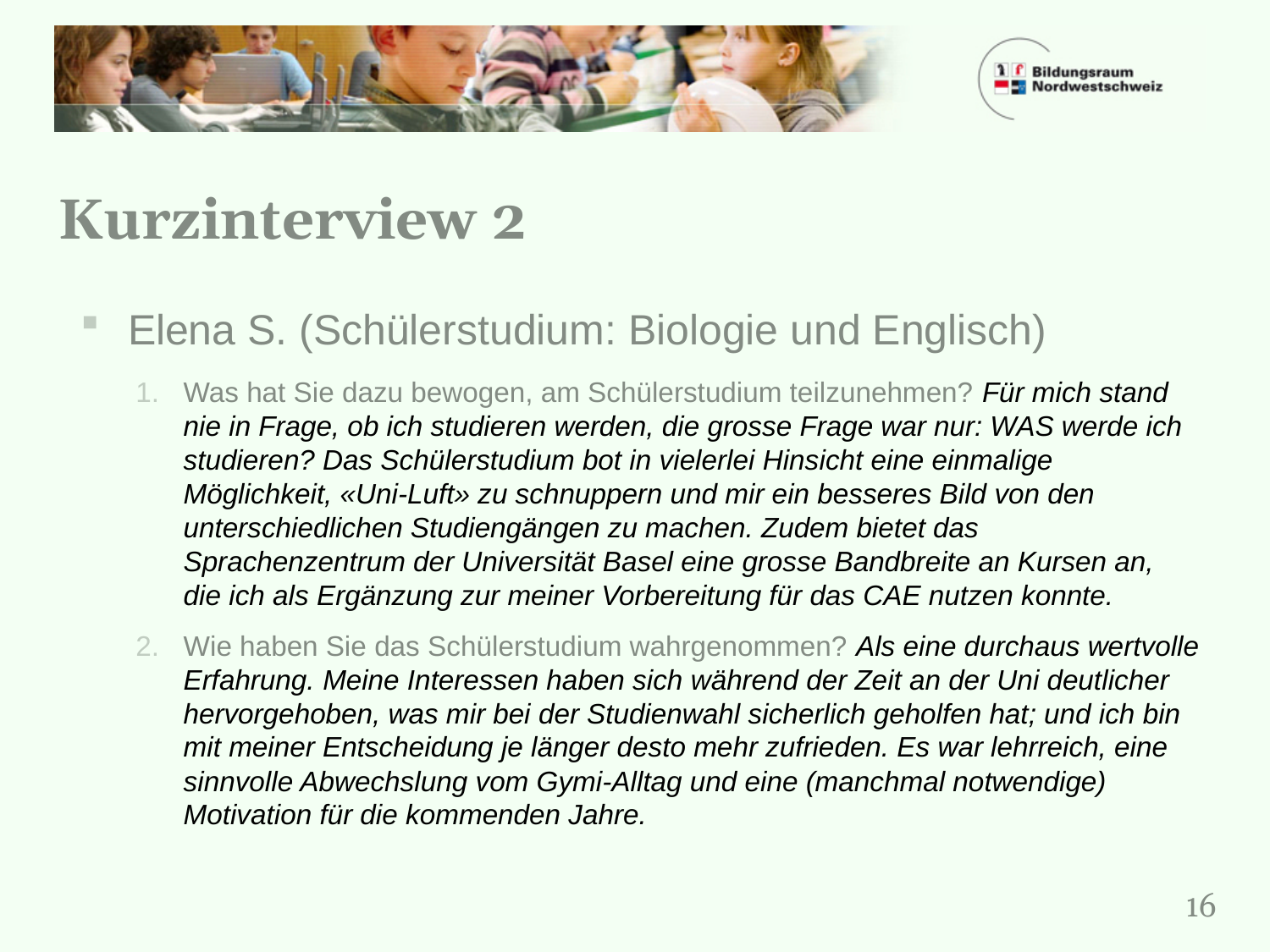

# Kurzinterview 2
Elena S. (Schülerstudium: Biologie und Englisch)
Was hat Sie dazu bewogen, am Schülerstudium teilzunehmen? Für mich stand nie in Frage, ob ich studieren werden, die grosse Frage war nur: WAS werde ich studieren? Das Schülerstudium bot in vielerlei Hinsicht eine einmalige Möglichkeit, «Uni-Luft» zu schnuppern und mir ein besseres Bild von den unterschiedlichen Studiengängen zu machen. Zudem bietet das Sprachenzentrum der Universität Basel eine grosse Bandbreite an Kursen an, die ich als Ergänzung zur meiner Vorbereitung für das CAE nutzen konnte.
Wie haben Sie das Schülerstudium wahrgenommen? Als eine durchaus wertvolle Erfahrung. Meine Interessen haben sich während der Zeit an der Uni deutlicher hervorgehoben, was mir bei der Studienwahl sicherlich geholfen hat; und ich bin mit meiner Entscheidung je länger desto mehr zufrieden. Es war lehrreich, eine sinnvolle Abwechslung vom Gymi-Alltag und eine (manchmal notwendige) Motivation für die kommenden Jahre.
16